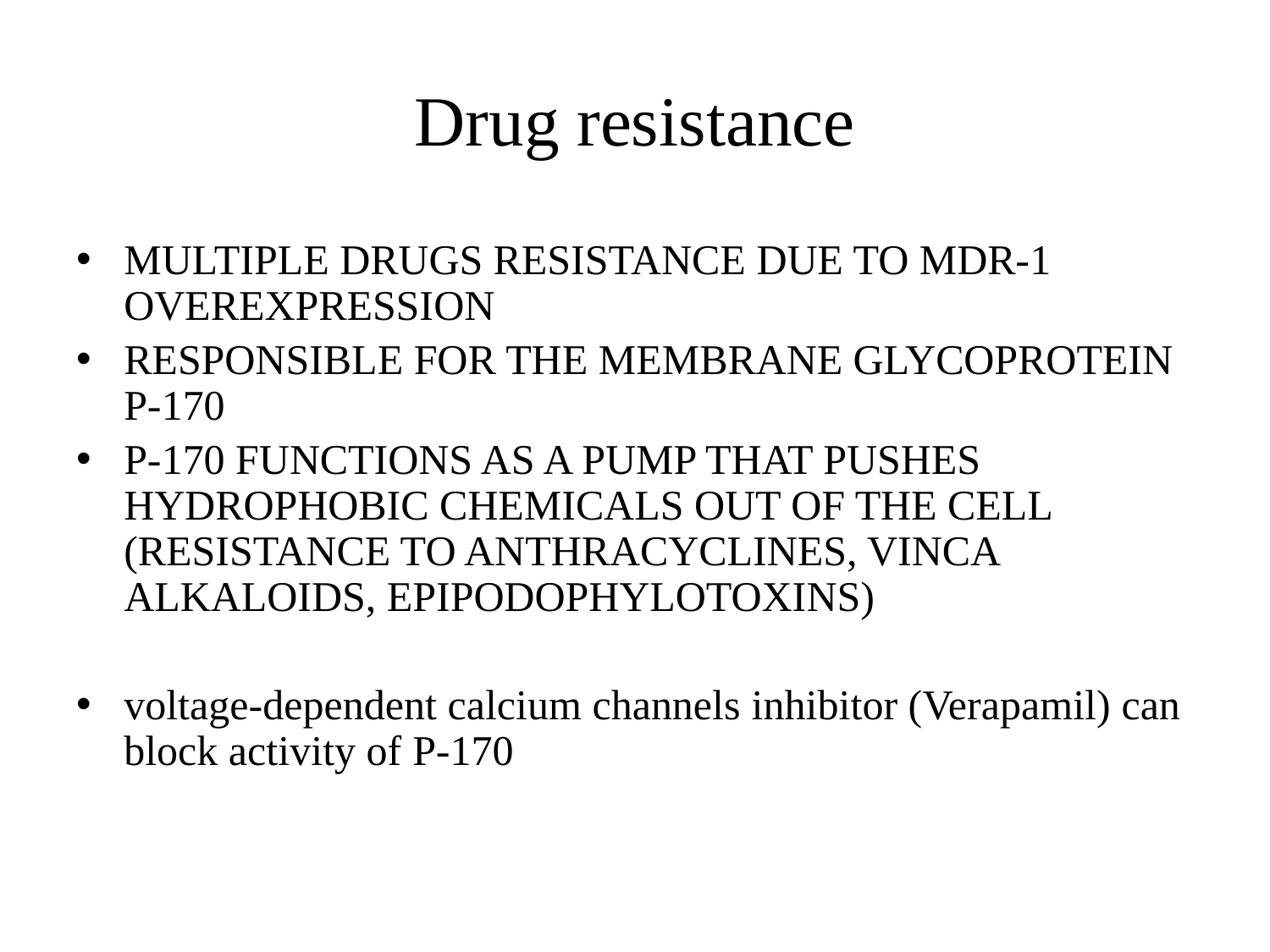

# Drug resistance
MULTIPLE DRUGS RESISTANCE DUE TO MDR-1 OVEREXPRESSION
RESPONSIBLE FOR THE MEMBRANE GLYCOPROTEIN P-170
P-170 FUNCTIONS AS A PUMP THAT PUSHES HYDROPHOBIC CHEMICALS OUT OF THE CELL (RESISTANCE TO ANTHRACYCLINES, VINCA ALKALOIDS, EPIPODOPHYLOTOXINS)

voltage-dependent calcium channels inhibitor (Verapamil) can block activity of P-170